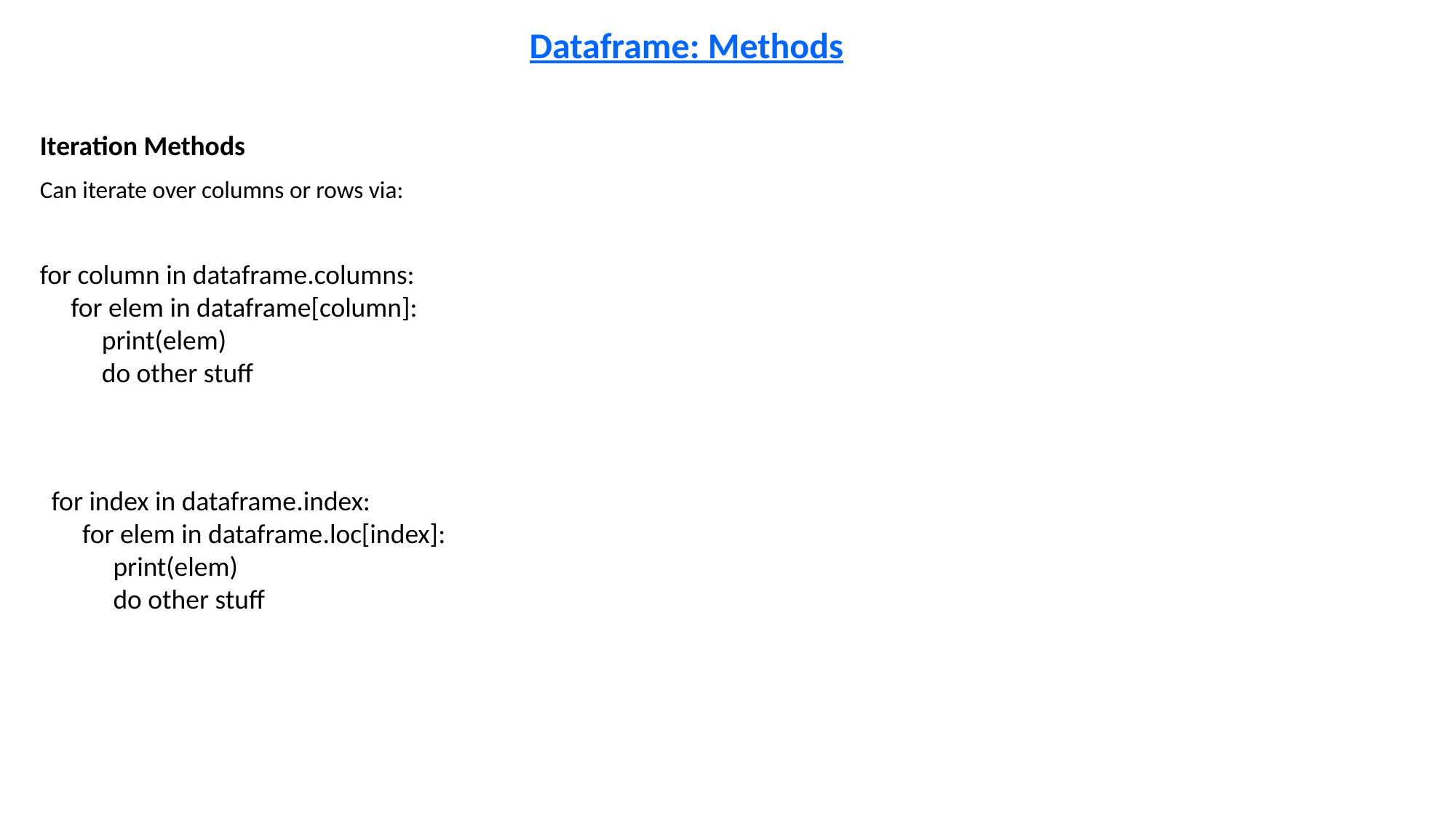

Dataframe: Methods
Iteration Methods
Can iterate over columns or rows via:
for column in dataframe.columns:
     for elem in dataframe[column]:
          print(elem)
          do other stuff
for index in dataframe.index:
     for elem in dataframe.loc[index]:
          print(elem)
          do other stuff